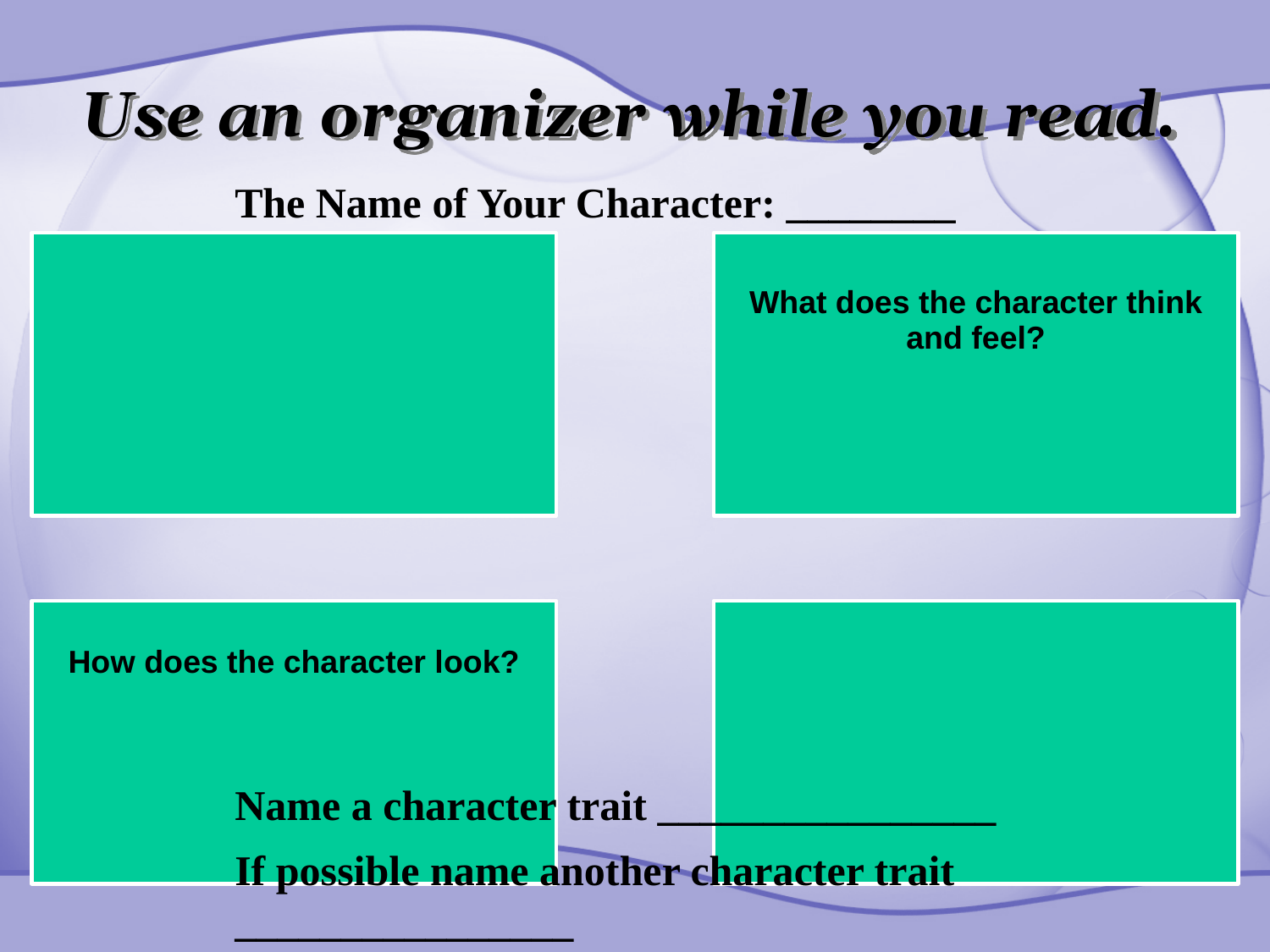

# Use an organizer while you read.
The Name of Your Character: ________
What does the character think and feel?
How does the character look?
Name a character trait ________________
If possible name another character trait ________________